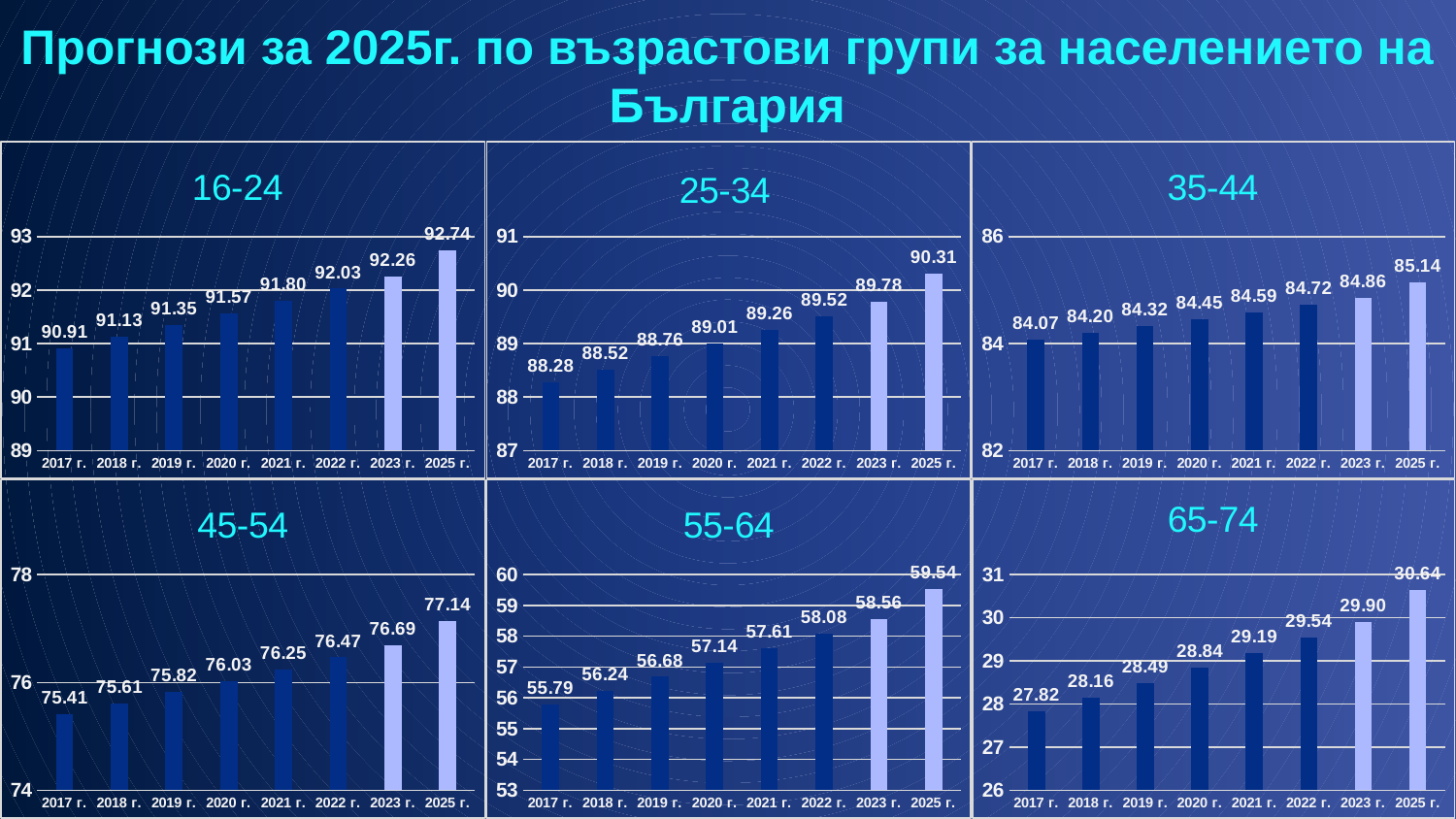

Прогнози за 2025г. по възрастови групи за населението на България

### Chart: 25-34

| Category | Процент теорет. |
|---|---|
| 2017 г. | 88.2787116090414 |
| 2018 г. | 88.51781113707374 |
| 2019 г. | 88.76099772089893 |
| 2020 г. | 89.008305996583 |
| 2021 г. | 89.25977060019203 |
| 2022 г. | 89.51542616779201 |
| 2023 г. | 89.77530733544903 |
| 2025 г. | 90.30788501519825 |

### Chart: 35-44

| Category | Процент теорет. |
|---|---|
| 2017 г. | 84.07009930371474 |
| 2018 г. | 84.19604084757123 |
| 2019 г. | 84.32413513313674 |
| 2020 г. | 84.45440040353787 |
| 2021 г. | 84.5868549019013 |
| 2022 г. | 84.72151687135364 |
| 2023 г. | 84.8584045550215 |
| 2025 г. | 85.1389300375103 |

### Chart: 16-24

| Category | Процент теорет. |
|---|---|
| 2017 г. | 90.91268466791968 |
| 2018 г. | 91.12798511877139 |
| 2019 г. | 91.34695692889849 |
| 2020 г. | 91.56963113677895 |
| 2021 г. | 91.79603878089071 |
| 2022 г. | 92.02621089971177 |
| 2023 г. | 92.26017853172004 |
| 2025 г. | 92.73962448921016 |

### Chart: 55-64

| Category | Процент теорет. |
|---|---|
| 2017 г. | 55.793106876815614 |
| 2018 г. | 56.23514098752398 |
| 2019 г. | 56.68473093756224 |
| 2020 г. | 57.141940758552806 |
| 2021 г. | 57.60683448211809 |
| 2022 г. | 58.0794761398805 |
| 2023 г. | 58.55992976346246 |
| 2025 г. | 59.544529034574694 |

### Chart: 45-54

| Category | Процент теорет. |
|---|---|
| 2017 г. | 75.40733889479704 |
| 2018 г. | 75.61200103662948 |
| 2019 г. | 75.82015004802513 |
| 2020 г. | 76.03181538175713 |
| 2021 г. | 76.24702649059864 |
| 2022 г. | 76.46581282732285 |
| 2023 г. | 76.68820384470291 |
| 2025 г. | 77.14391773252324 |

### Chart: 65-74

| Category | Процент теорет. |
|---|---|
| 2017 г. | 27.824679649013138 |
| 2018 г. | 28.15633605652958 |
| 2019 г. | 28.493661666453093 |
| 2020 г. | 28.83670452287187 |
| 2021 г. | 29.185512669874115 |
| 2022 г. | 29.540134151548017 |
| 2023 г. | 29.900617011981776 |
| 2025 г. | 30.63935904548164 |